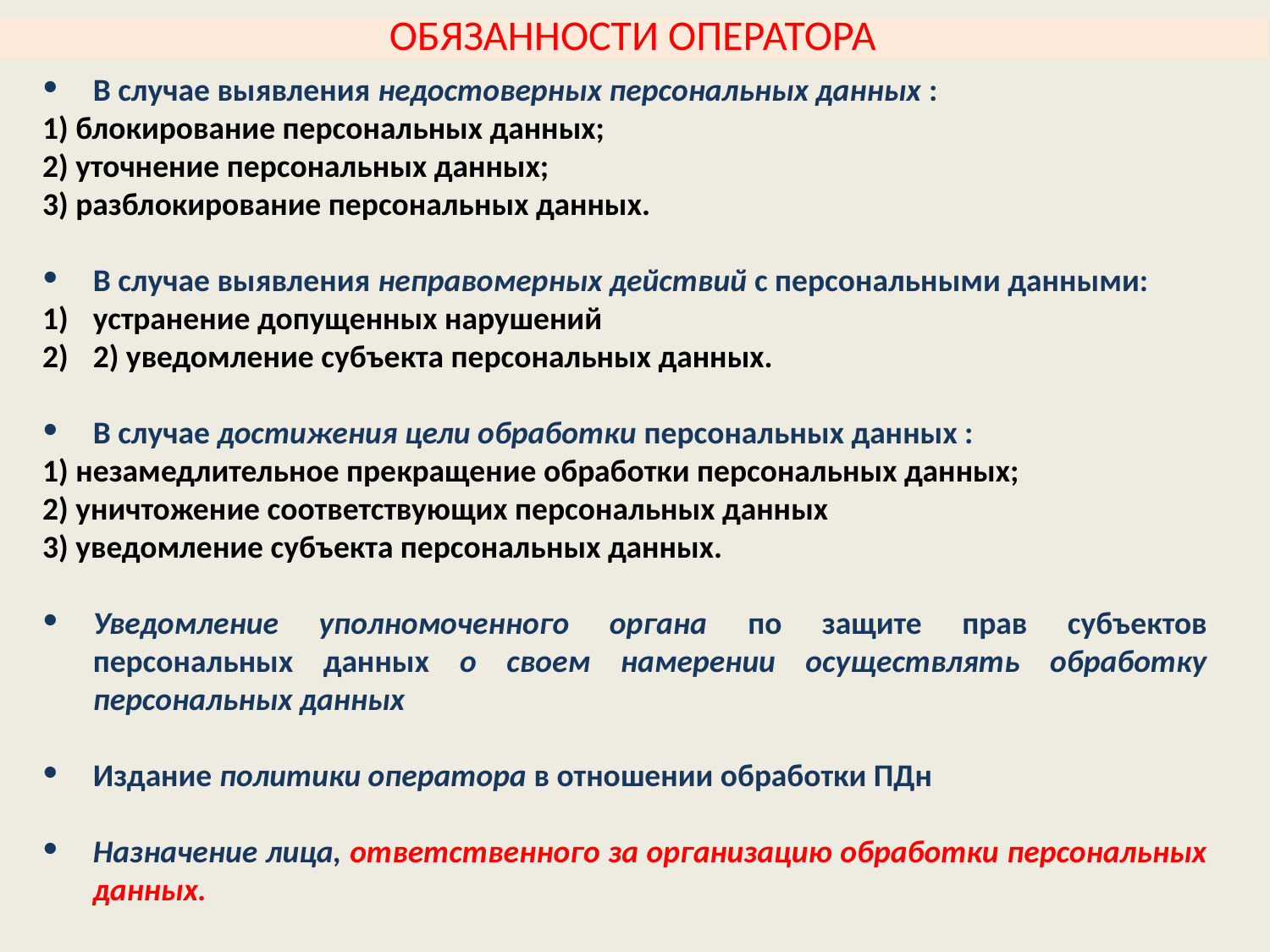

ОБЯЗАННОСТИ ОПЕРАТОРА
В случае выявления недостоверных персональных данных :
1) блокирование персональных данных;
2) уточнение персональных данных;
3) разблокирование персональных данных.

В случае выявления неправомерных действий с персональными данными:
устранение допущенных нарушений
2) уведомление субъекта персональных данных.

В случае достижения цели обработки персональных данных :
1) незамедлительное прекращение обработки персональных данных;
2) уничтожение соответствующих персональных данных
3) уведомление субъекта персональных данных.

Уведомление уполномоченного органа по защите прав субъектов персональных данных о своем намерении осуществлять обработку персональных данных

Издание политики оператора в отношении обработки ПДн

Назначение лица, ответственного за организацию обработки персональных данных.